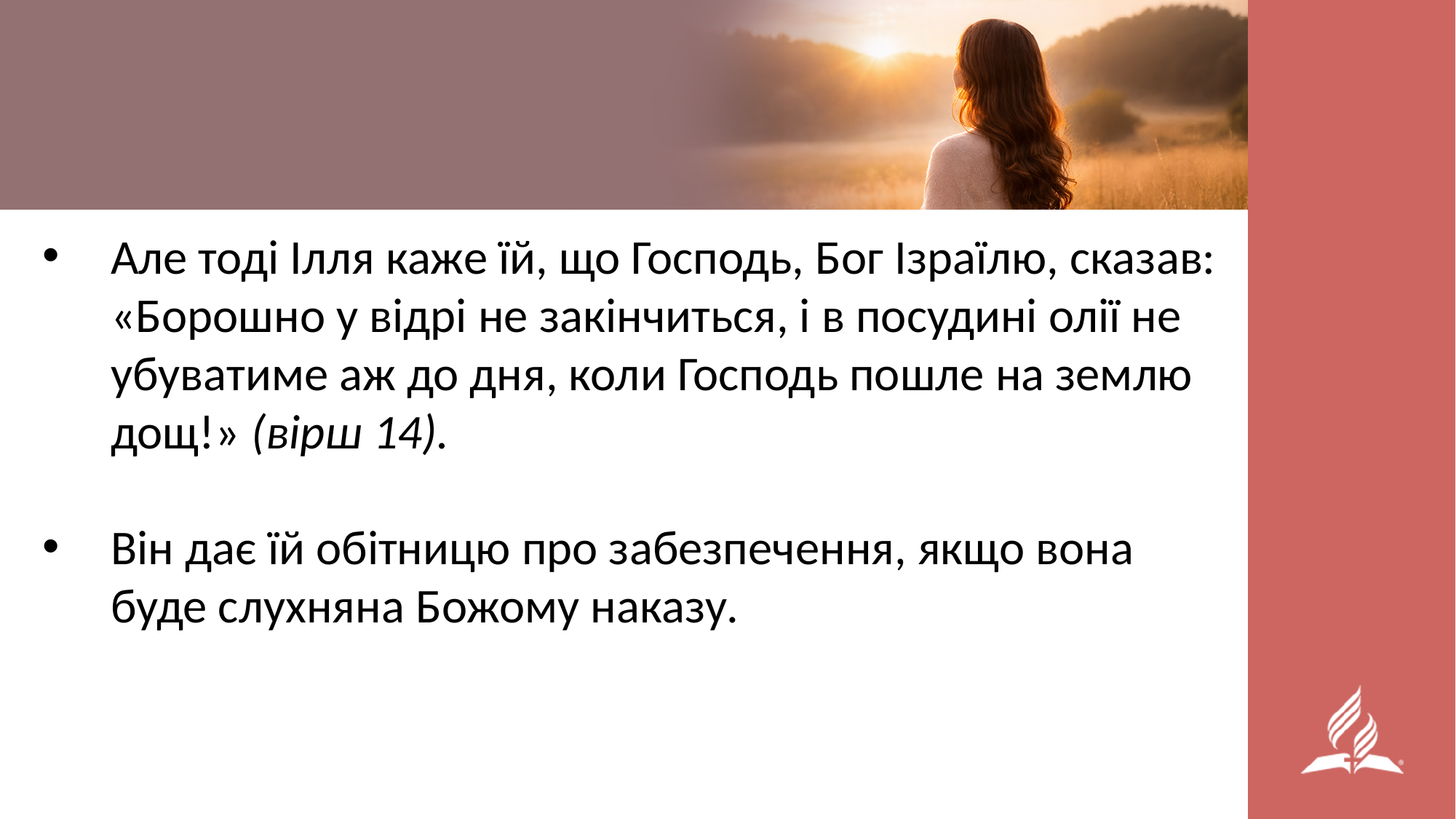

Але тоді Ілля каже їй, що Господь, Бог Ізраїлю, сказав: «Борошно у відрі не закінчиться, і в посудині олії не убуватиме аж до дня, коли Господь пошле на землю дощ!» (вірш 14).

Він дає їй обітницю про забезпечення, якщо вона буде слухняна Божому наказу.